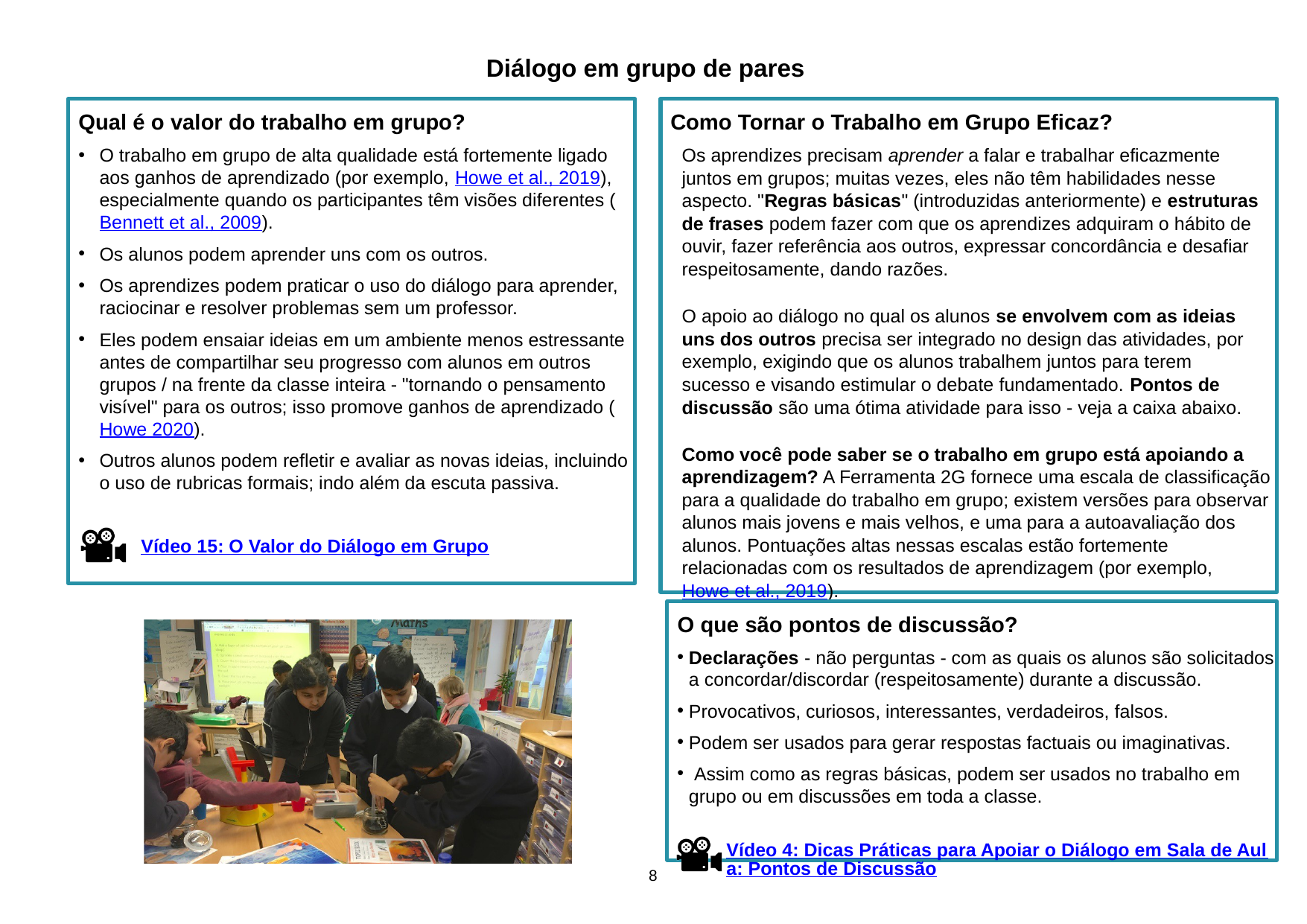

Diálogo em grupo de pares
Qual é o valor do trabalho em grupo?
O trabalho em grupo de alta qualidade está fortemente ligado aos ganhos de aprendizado (por exemplo, Howe et al., 2019), especialmente quando os participantes têm visões diferentes (Bennett et al., 2009).
Os alunos podem aprender uns com os outros.
Os aprendizes podem praticar o uso do diálogo para aprender, raciocinar e resolver problemas sem um professor.
Eles podem ensaiar ideias em um ambiente menos estressante antes de compartilhar seu progresso com alunos em outros grupos / na frente da classe inteira - "tornando o pensamento visível" para os outros; isso promove ganhos de aprendizado (Howe 2020).
Outros alunos podem refletir e avaliar as novas ideias, incluindo o uso de rubricas formais; indo além da escuta passiva.

            Vídeo 15: O Valor do Diálogo em Grupo

Como Tornar o Trabalho em Grupo Eficaz?
Os aprendizes precisam aprender a falar e trabalhar eficazmente juntos em grupos; muitas vezes, eles não têm habilidades nesse aspecto. "Regras básicas" (introduzidas anteriormente) e estruturas de frases podem fazer com que os aprendizes adquiram o hábito de ouvir, fazer referência aos outros, expressar concordância e desafiar respeitosamente, dando razões.

O apoio ao diálogo no qual os alunos se envolvem com as ideias uns dos outros precisa ser integrado no design das atividades, por exemplo, exigindo que os alunos trabalhem juntos para terem sucesso e visando estimular o debate fundamentado. Pontos de discussão são uma ótima atividade para isso - veja a caixa abaixo.

Como você pode saber se o trabalho em grupo está apoiando a aprendizagem? A Ferramenta 2G fornece uma escala de classificação para a qualidade do trabalho em grupo; existem versões para observar alunos mais jovens e mais velhos, e uma para a autoavaliação dos alunos. Pontuações altas nessas escalas estão fortemente relacionadas com os resultados de aprendizagem (por exemplo, Howe et al., 2019).

O que são pontos de discussão?
Declarações - não perguntas - com as quais os alunos são solicitados a concordar/discordar (respeitosamente) durante a discussão.
Provocativos, curiosos, interessantes, verdadeiros, falsos.
Podem ser usados para gerar respostas factuais ou imaginativas.
 Assim como as regras básicas, podem ser usados no trabalho em grupo ou em discussões em toda a classe.

Vídeo 4: Dicas Práticas para Apoiar o Diálogo em Sala de Aula: Pontos de Discussão

8